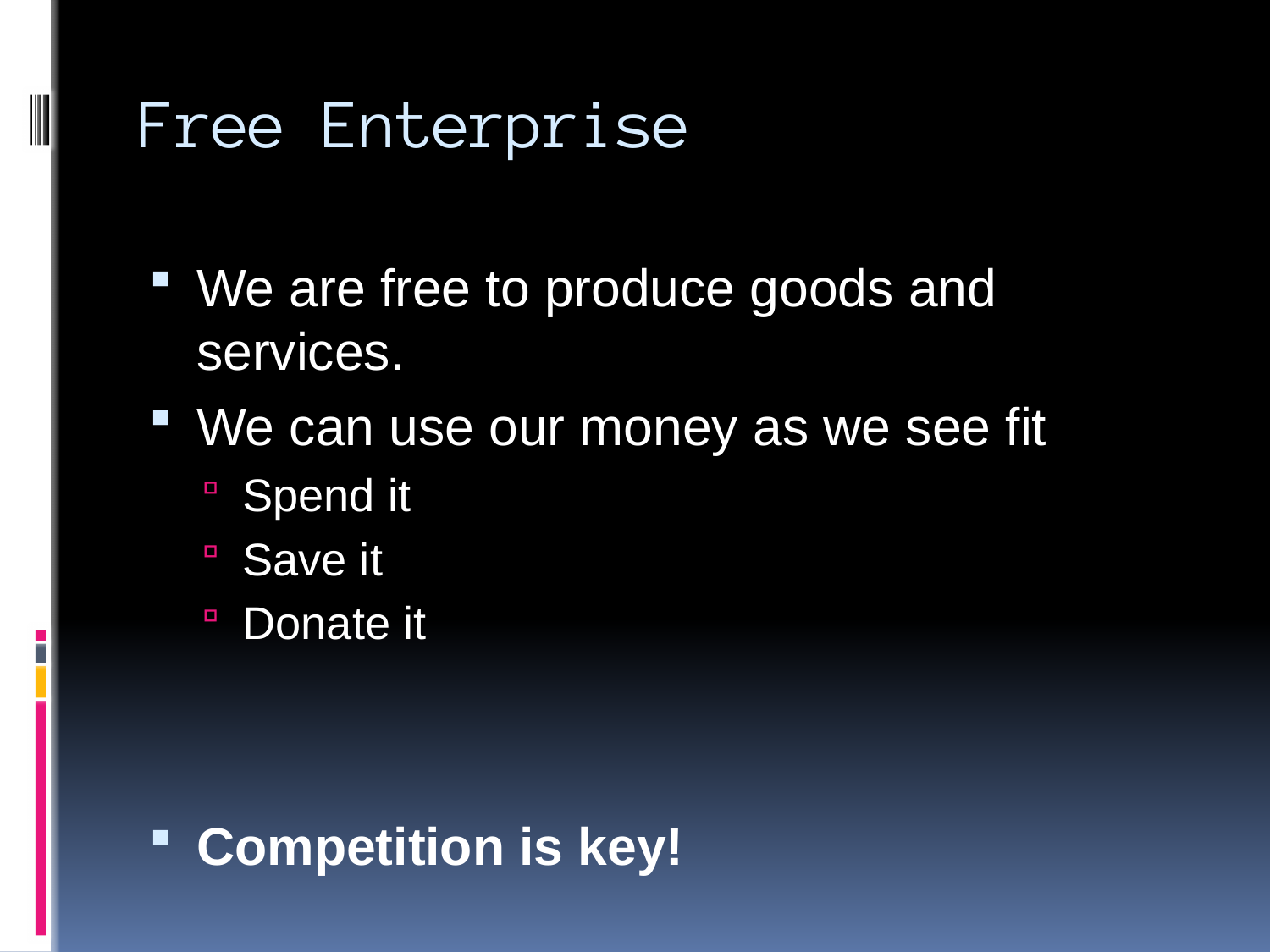

# Free Enterprise
We are free to produce goods and services.
We can use our money as we see fit
Spend it
Save it
Donate it

Competition is key!